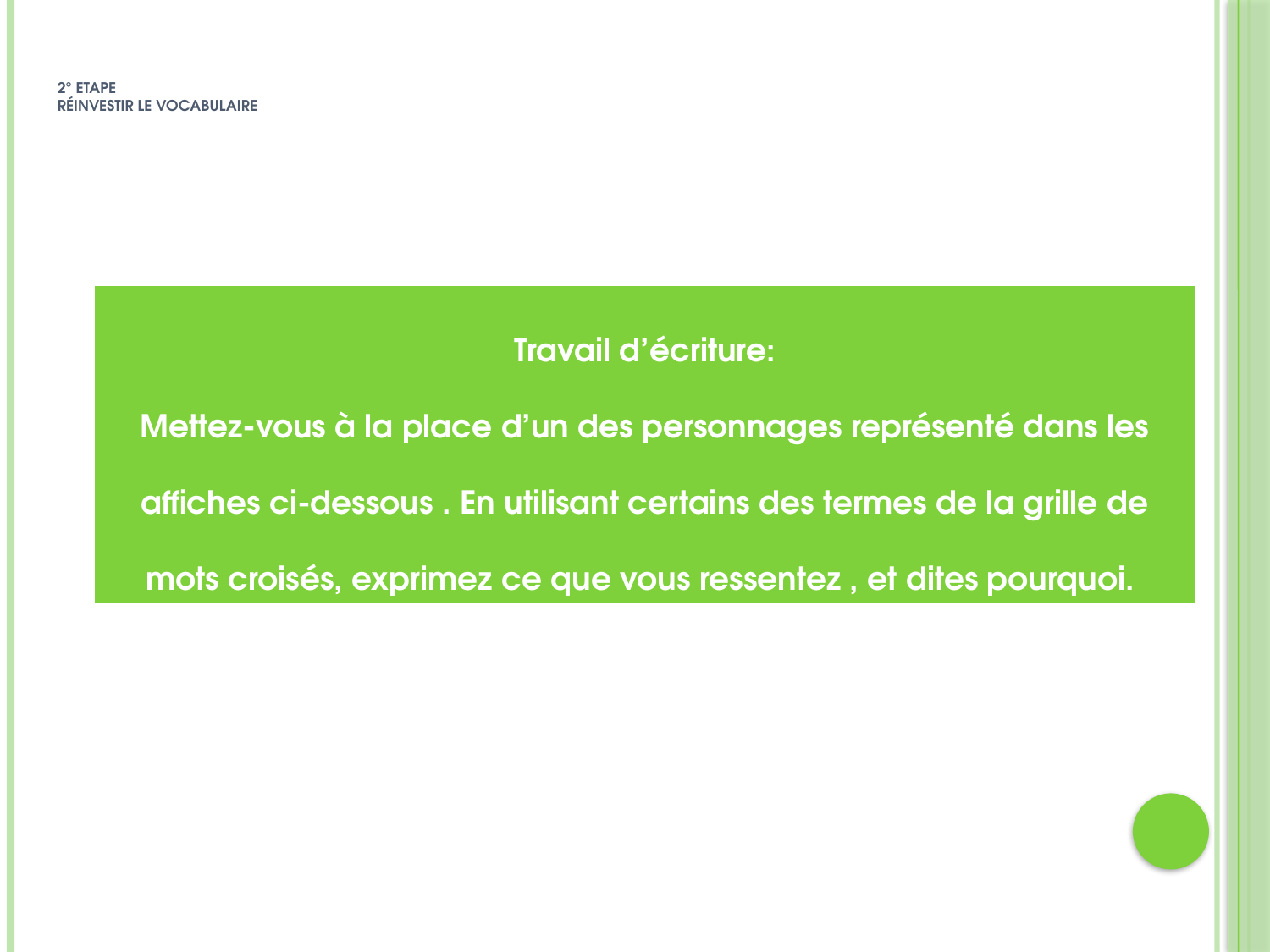

# 2° ETAPE Réinvestir le vocabulaire
Travail d’écriture:
Mettez-vous à la place d’un des personnages représenté dans les affiches ci-dessous . En utilisant certains des termes de la grille de mots croisés, exprimez ce que vous ressentez , et dites pourquoi.